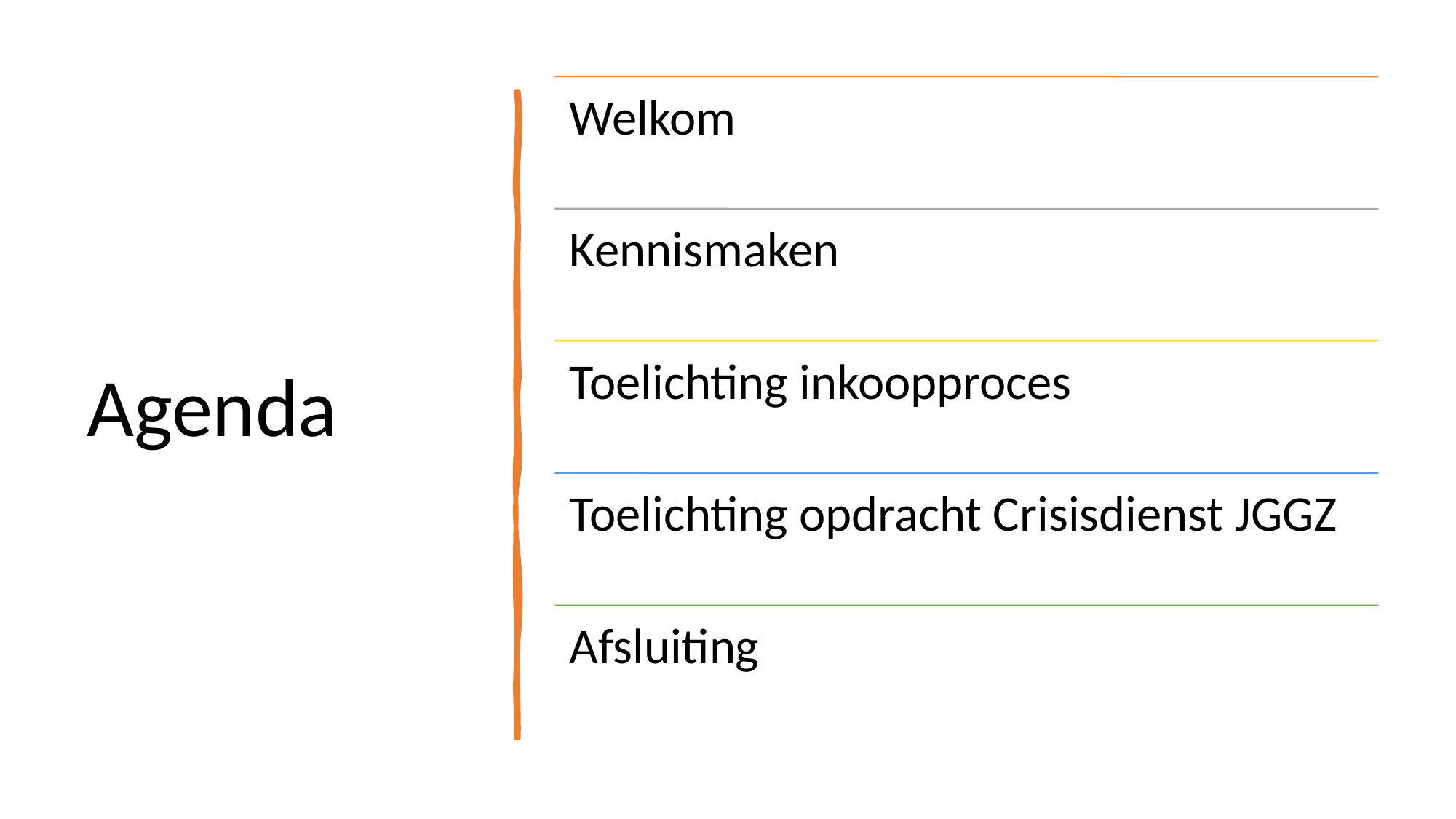

Welkom
Kennismaken
Toelichting inkoopproces
Toelichting opdracht Crisisdienst JGGZ
Afsluiting
# Agenda